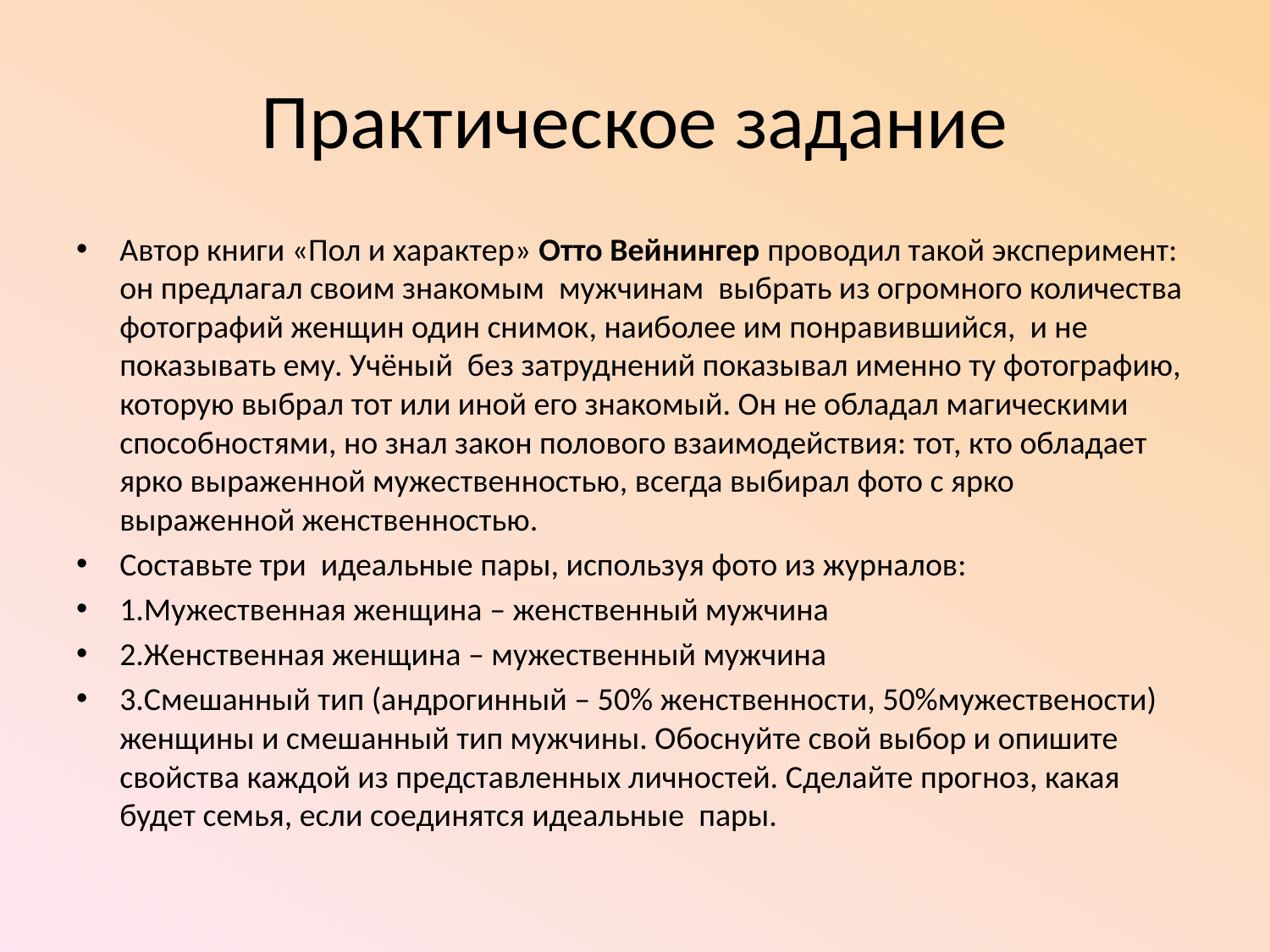

# Практическое задание
Автор книги «Пол и характер» Отто Вейнингер проводил такой эксперимент: он предлагал своим знакомым  мужчинам  выбрать из огромного количества фотографий женщин один снимок, наиболее им понравившийся,  и не показывать ему. Учёный  без затруднений показывал именно ту фотографию, которую выбрал тот или иной его знакомый. Он не обладал магическими способностями, но знал закон полового взаимодействия: тот, кто обладает ярко выраженной мужественностью, всегда выбирал фото с ярко выраженной женственностью.
Составьте три  идеальные пары, используя фото из журналов:
1.Мужественная женщина – женственный мужчина
2.Женственная женщина – мужественный мужчина
3.Смешанный тип (андрогинный – 50% женственности, 50%мужествености) женщины и смешанный тип мужчины. Обоснуйте свой выбор и опишите свойства каждой из представленных личностей. Сделайте прогноз, какая будет семья, если соединятся идеальные  пары.